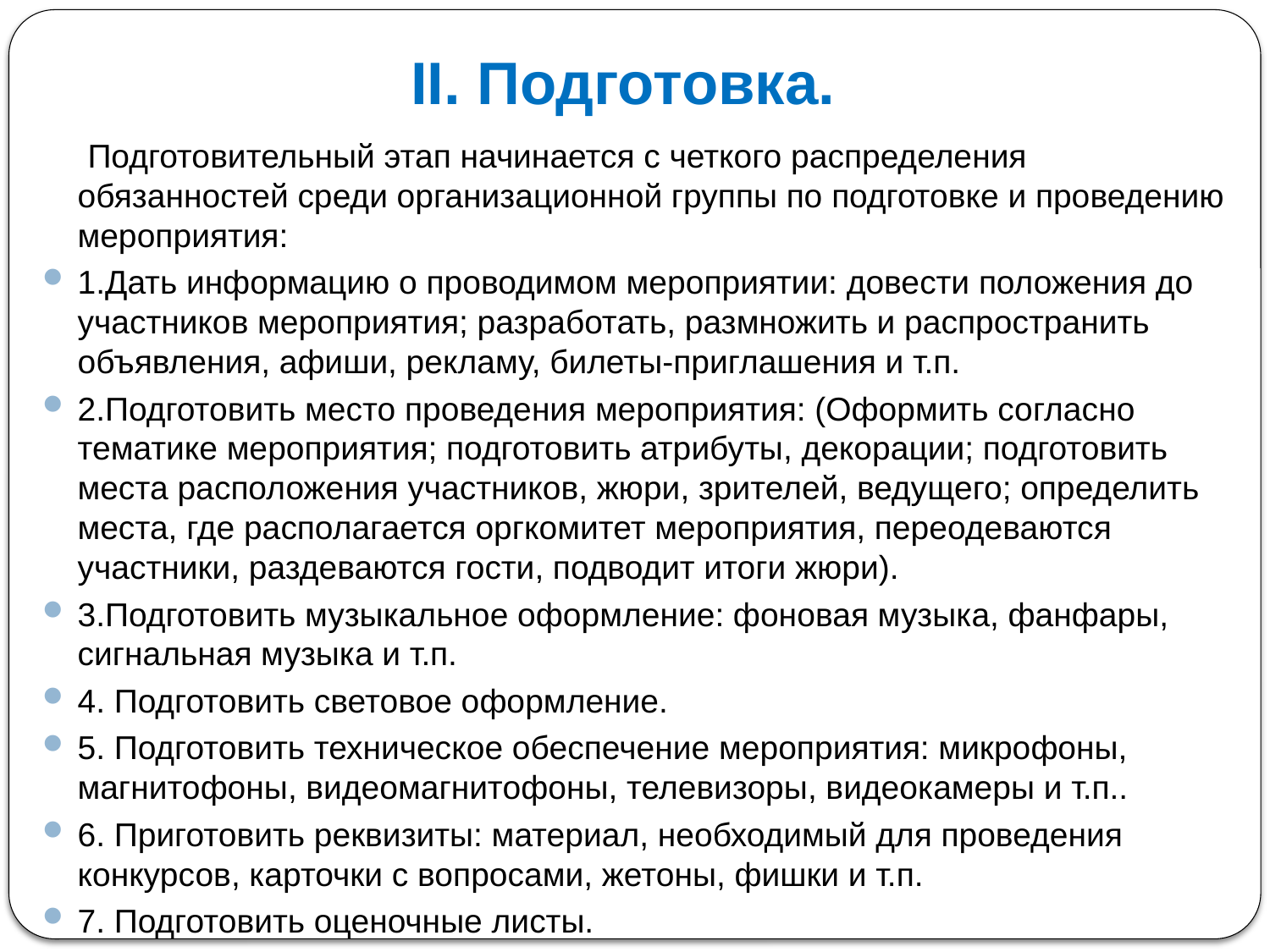

# II. Подготовка.
     Подготовительный этап начинается с четкого распределения обязанностей среди организационной группы по подготовке и проведению мероприятия:
1.Дать информацию о проводимом мероприятии: довести положения до участников мероприятия; разработать, размножить и распространить объявления, афиши, рекламу, билеты-приглашения и т.п.
2.Подготовить место проведения мероприятия: (Оформить согласно тематике мероприятия; подготовить атрибуты, декорации; подготовить места расположения участников, жюри, зрителей, ведущего; определить места, где располагается оргкомитет мероприятия, переодеваются участники, раздеваются гости, подводит итоги жюри).
3.Подготовить музыкальное оформление: фоновая музыка, фанфары, сигнальная музыка и т.п.
4. Подготовить световое оформление.
5. Подготовить техническое обеспечение мероприятия: микрофоны, магнитофоны, видеомагнитофоны, телевизоры, видеокамеры и т.п..
6. Приготовить реквизиты: материал, необходимый для проведения конкурсов, карточки с вопросами, жетоны, фишки и т.п.
7. Подготовить оценочные листы.